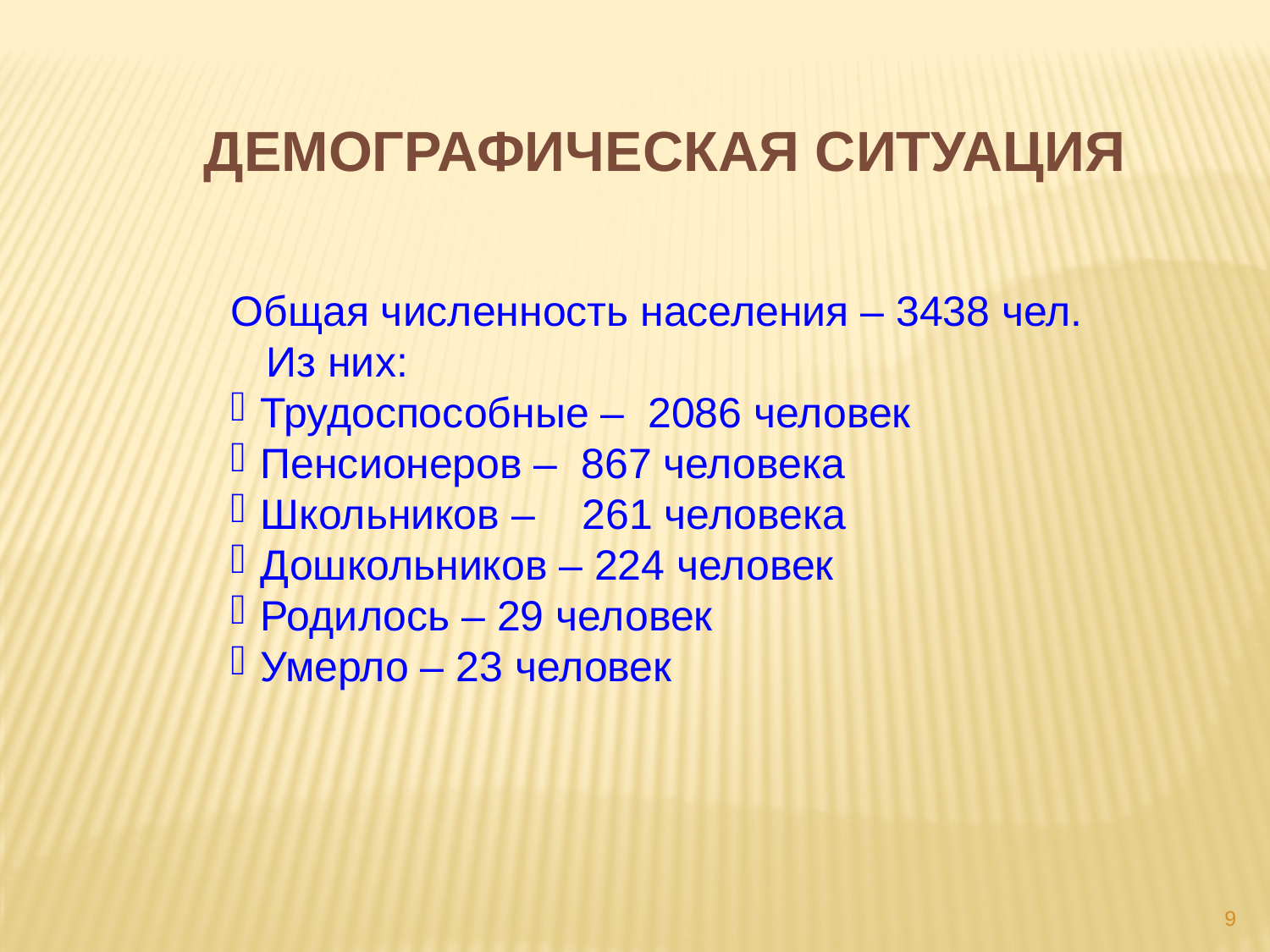

ДЕМОГРАФИЧЕСКАЯ СИТУАЦИЯ
Общая численность населения – 3438 чел.
   Из них:
Трудоспособные –  2086 человек
Пенсионеров –  867 человека
Школьников –    261 человека
Дошкольников – 224 человек
Родилось – 29 человек
Умерло – 23 человек
9